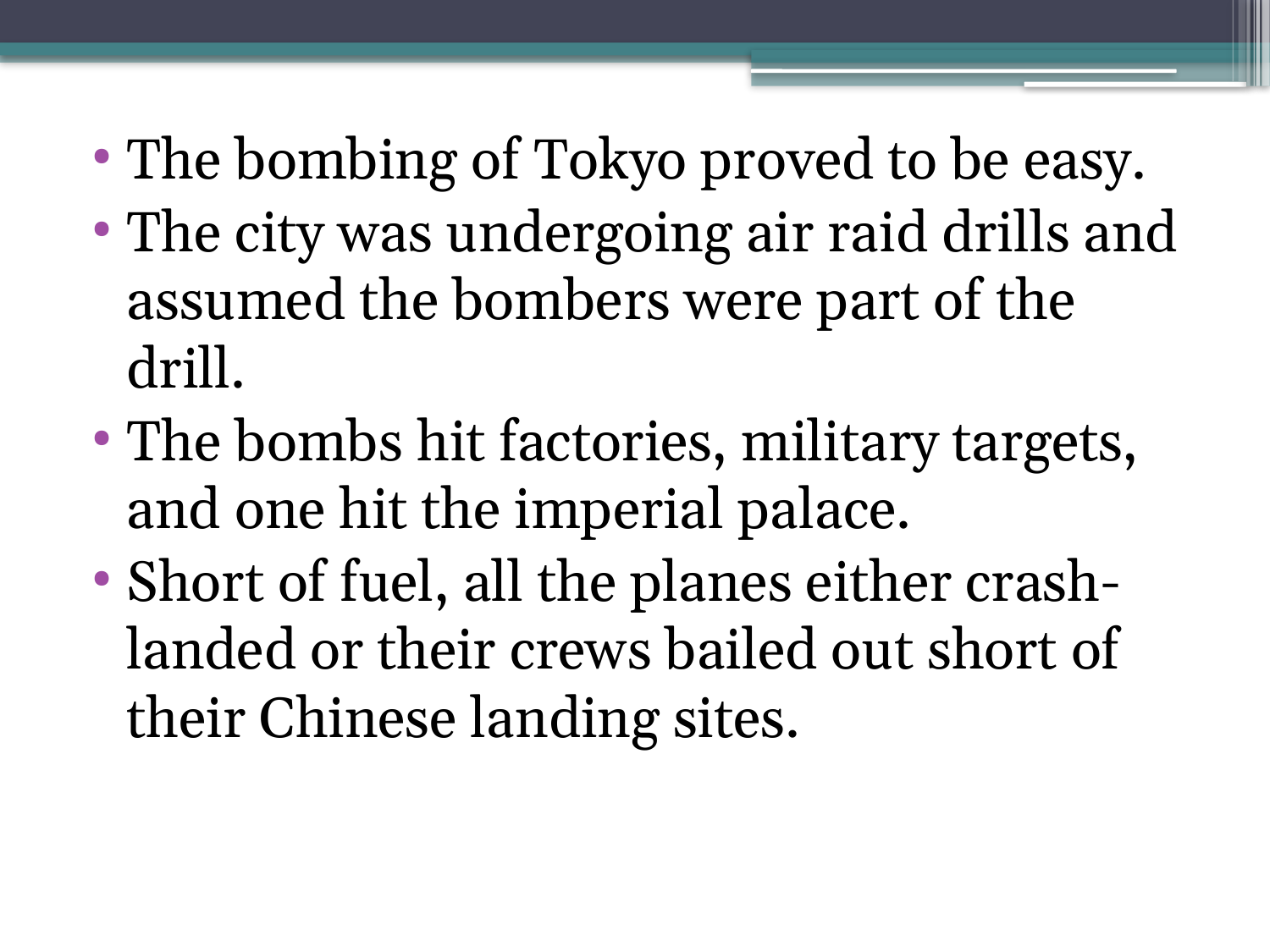

#
The bombing of Tokyo proved to be easy.
The city was undergoing air raid drills and assumed the bombers were part of the drill.
The bombs hit factories, military targets, and one hit the imperial palace.
Short of fuel, all the planes either crash- landed or their crews bailed out short of their Chinese landing sites.